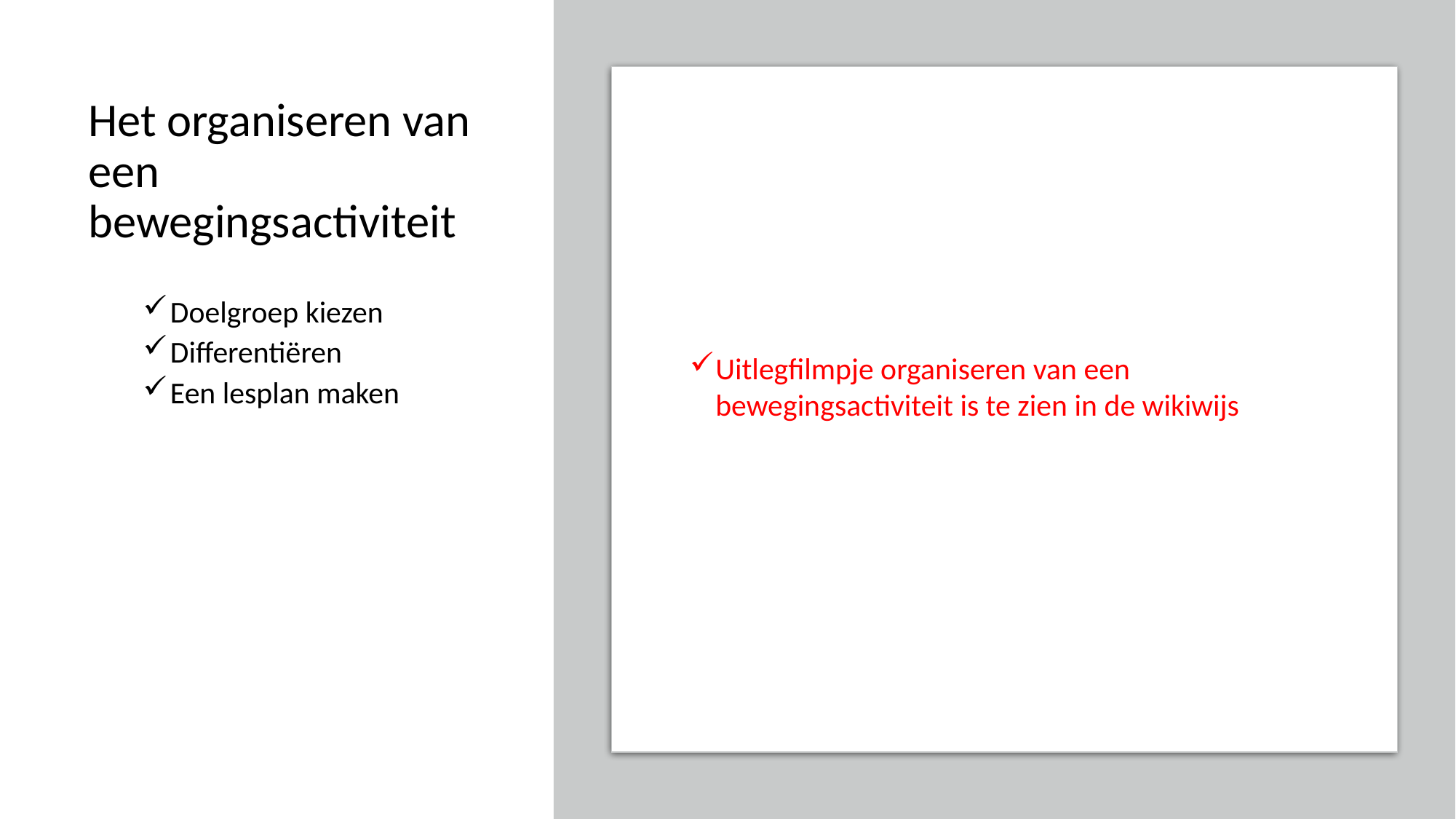

# Het organiseren van een bewegingsactiviteit
Doelgroep kiezen
Differentiëren
Een lesplan maken

Uitlegfilmpje organiseren van een bewegingsactiviteit is te zien in de wikiwijs